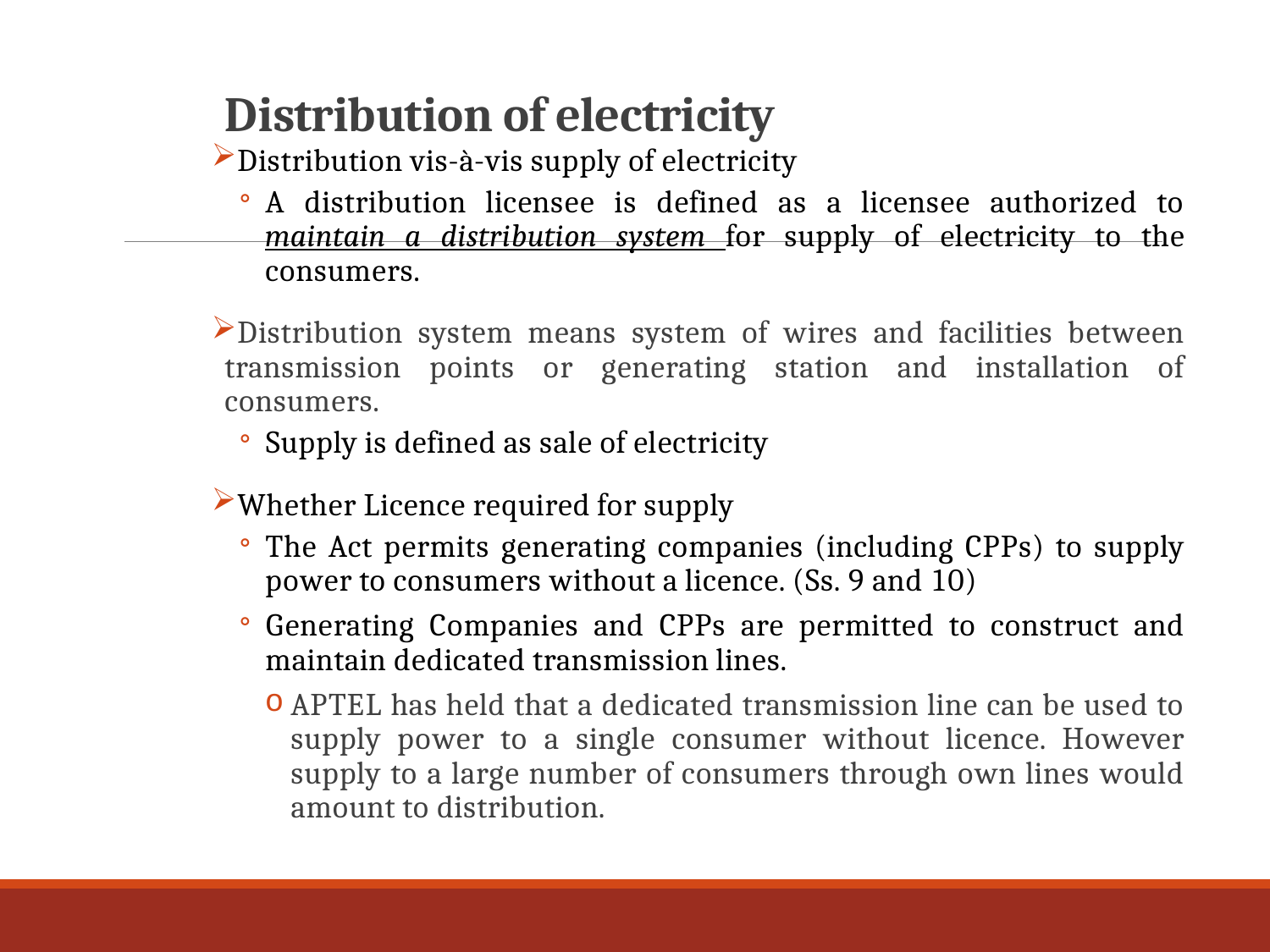

# Distribution of electricity
Distribution vis-à-vis supply of electricity
A distribution licensee is defined as a licensee authorized to maintain a distribution system for supply of electricity to the consumers.
Distribution system means system of wires and facilities between transmission points or generating station and installation of consumers.
Supply is defined as sale of electricity
Whether Licence required for supply
The Act permits generating companies (including CPPs) to supply power to consumers without a licence. (Ss. 9 and 10)
Generating Companies and CPPs are permitted to construct and maintain dedicated transmission lines.
APTEL has held that a dedicated transmission line can be used to supply power to a single consumer without licence. However supply to a large number of consumers through own lines would amount to distribution.